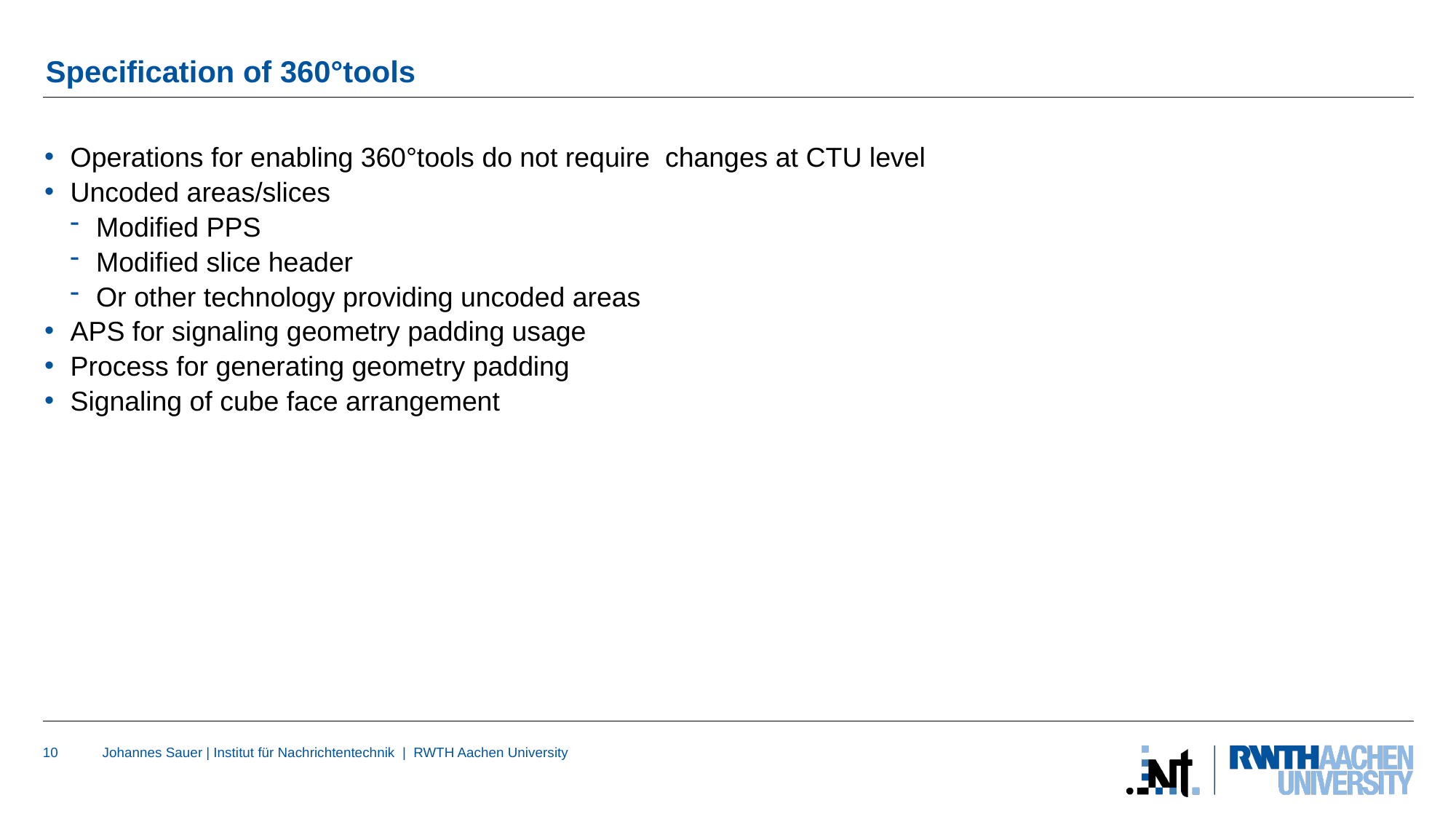

# Specification of 360°tools
Operations for enabling 360°tools do not require  changes at CTU level
Uncoded areas/slices
Modified PPS
Modified slice header
Or other technology providing uncoded areas
APS for signaling geometry padding usage
Process for generating geometry padding
Signaling of cube face arrangement